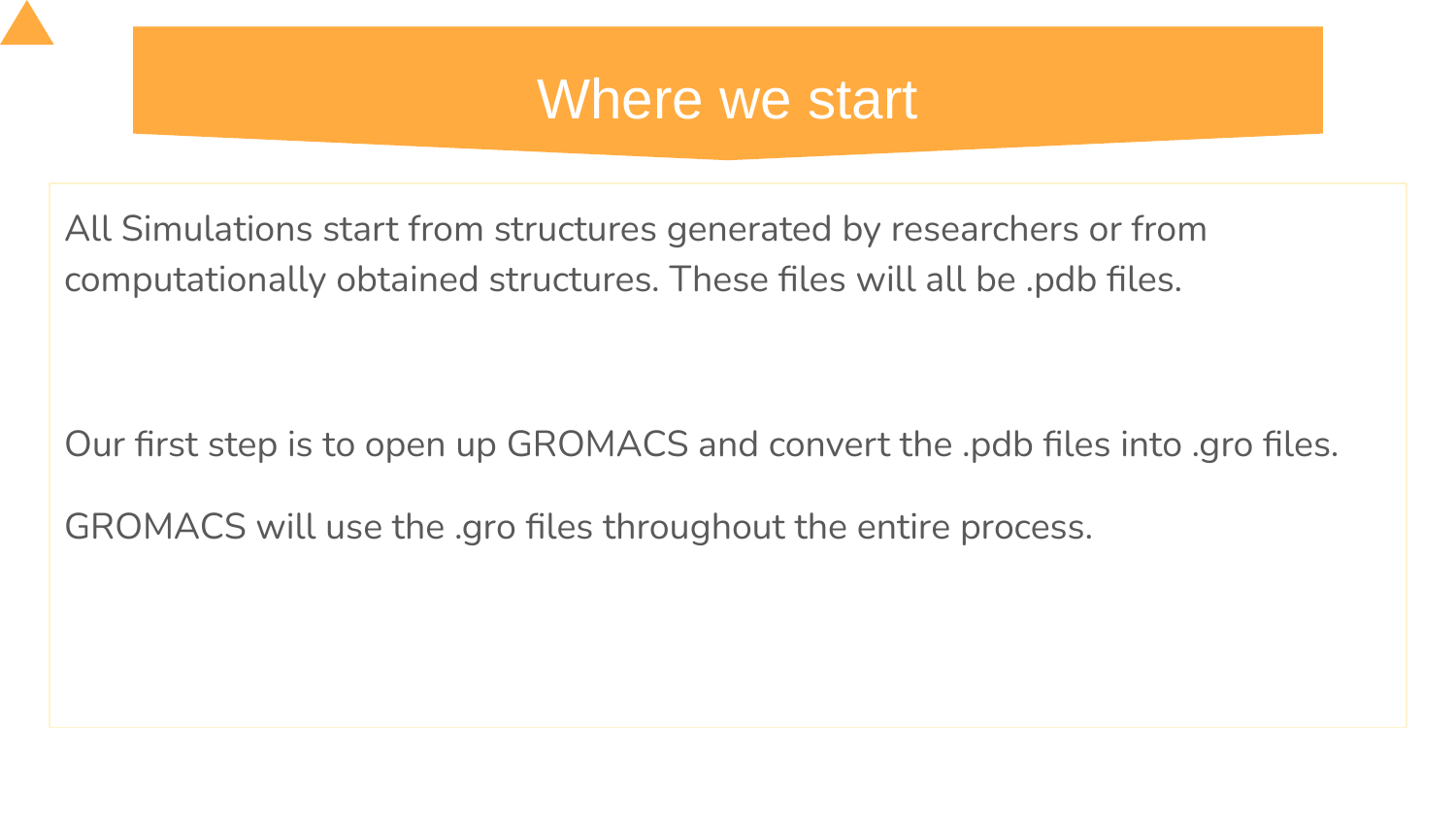

# Where we start
All Simulations start from structures generated by researchers or from computationally obtained structures. These files will all be .pdb files.

Our first step is to open up GROMACS and convert the .pdb files into .gro files.
GROMACS will use the .gro files throughout the entire process.